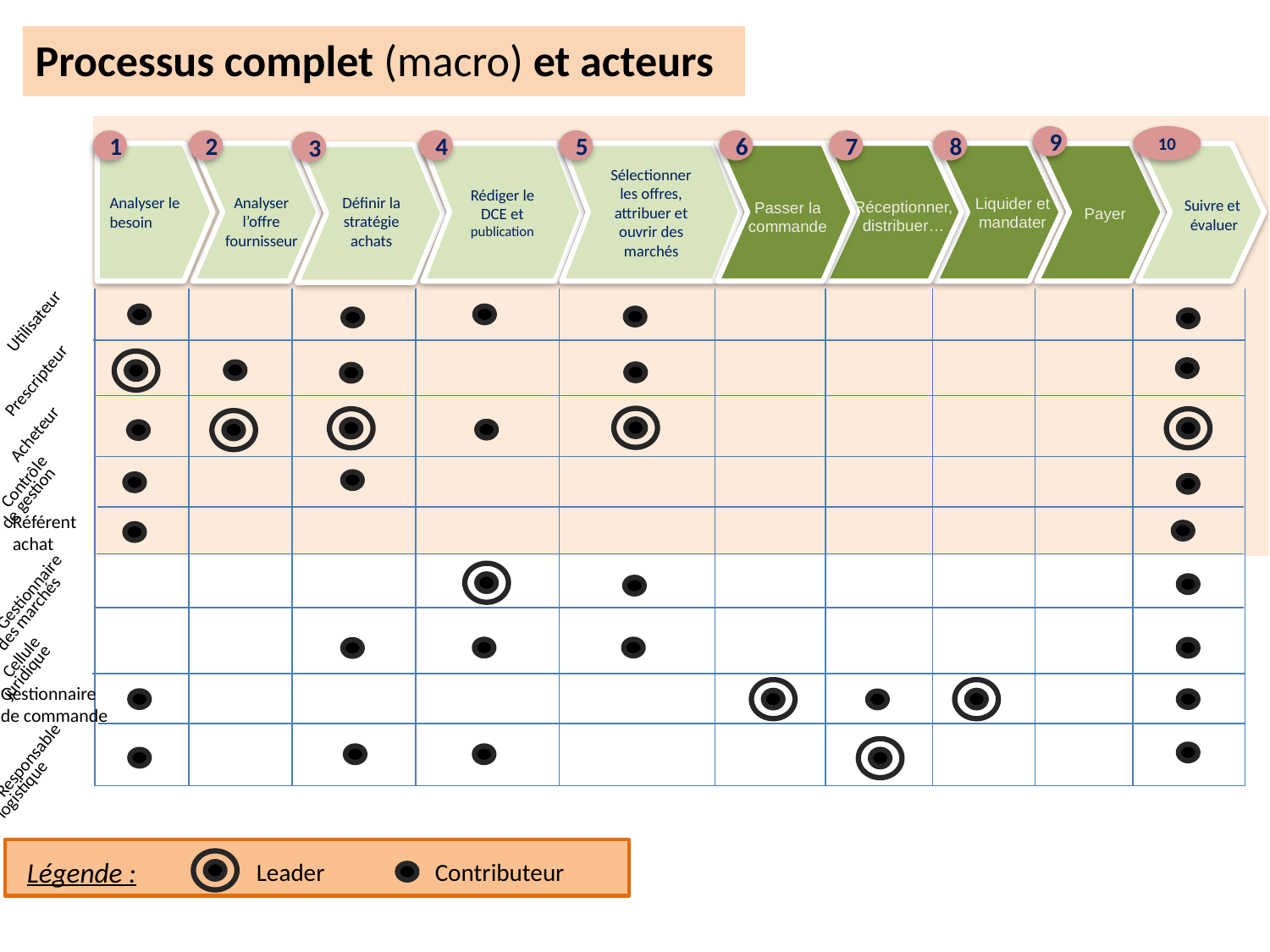

Processus complet (macro) et acteurs

1
2
4
5
6
7
8
3
Analyser le besoin

Rédiger le DCE et publication
Sélectionner les offres, attribuer et ouvrir des marchés

Analyser l’offre fournisseur
Définir la stratégie achats
Passer la commande

Réceptionner, distribuer…

Liquider et mandater

9
10

Suivre et
évaluer
Payer
Utilisateur

Prescripteur

Acheteur

Contrôle de gestion

Référent achat

Gestionnaire des marchés

Cellule juridique

Gestionnaire
de commande

Responsable logistique

Légende :
Leader
Contributeur